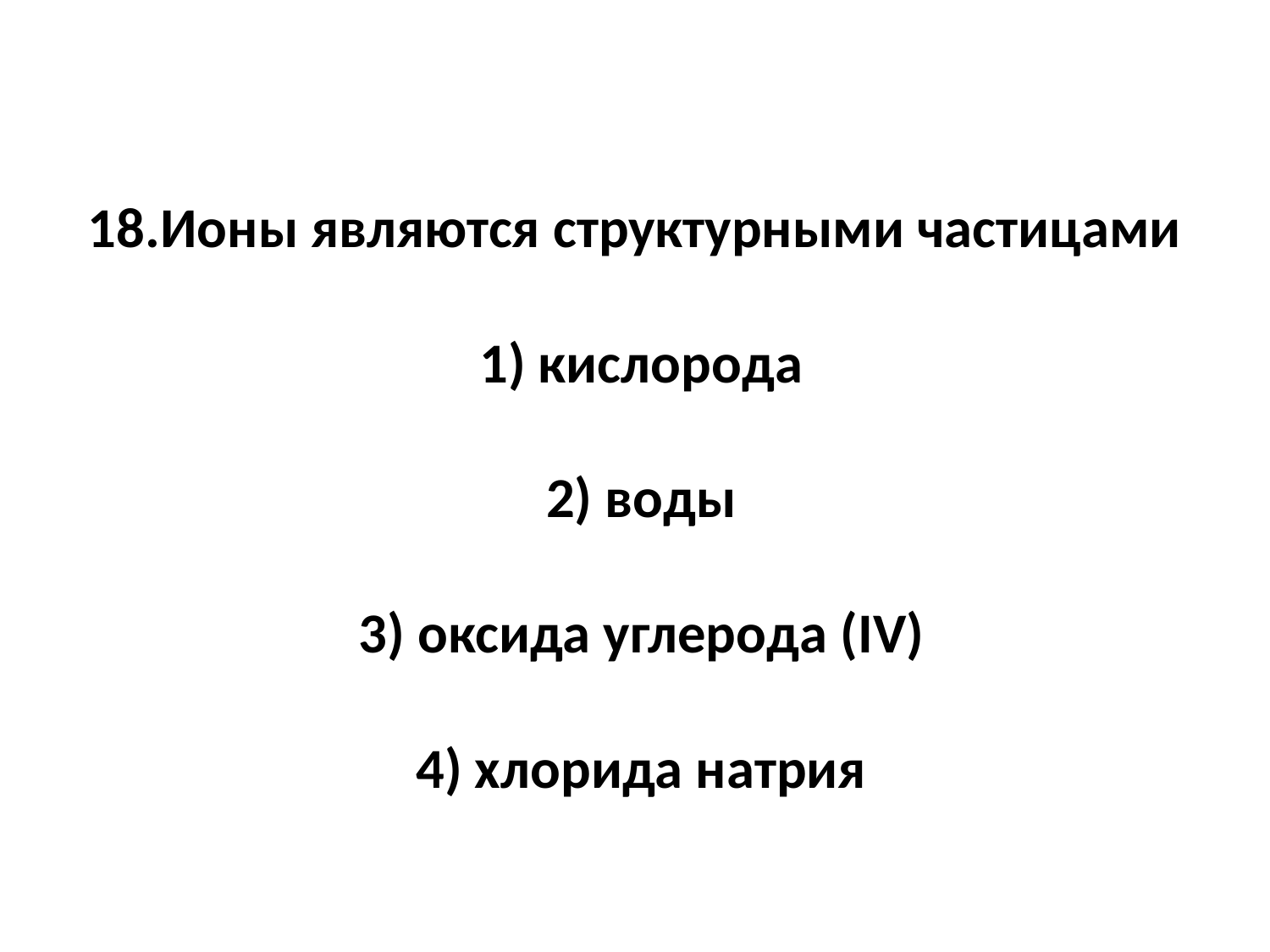

# 18.Ионы являются структурными частицами     1) кислорода     2) воды     3) оксида углерода (IV)     4) хлорида натрия